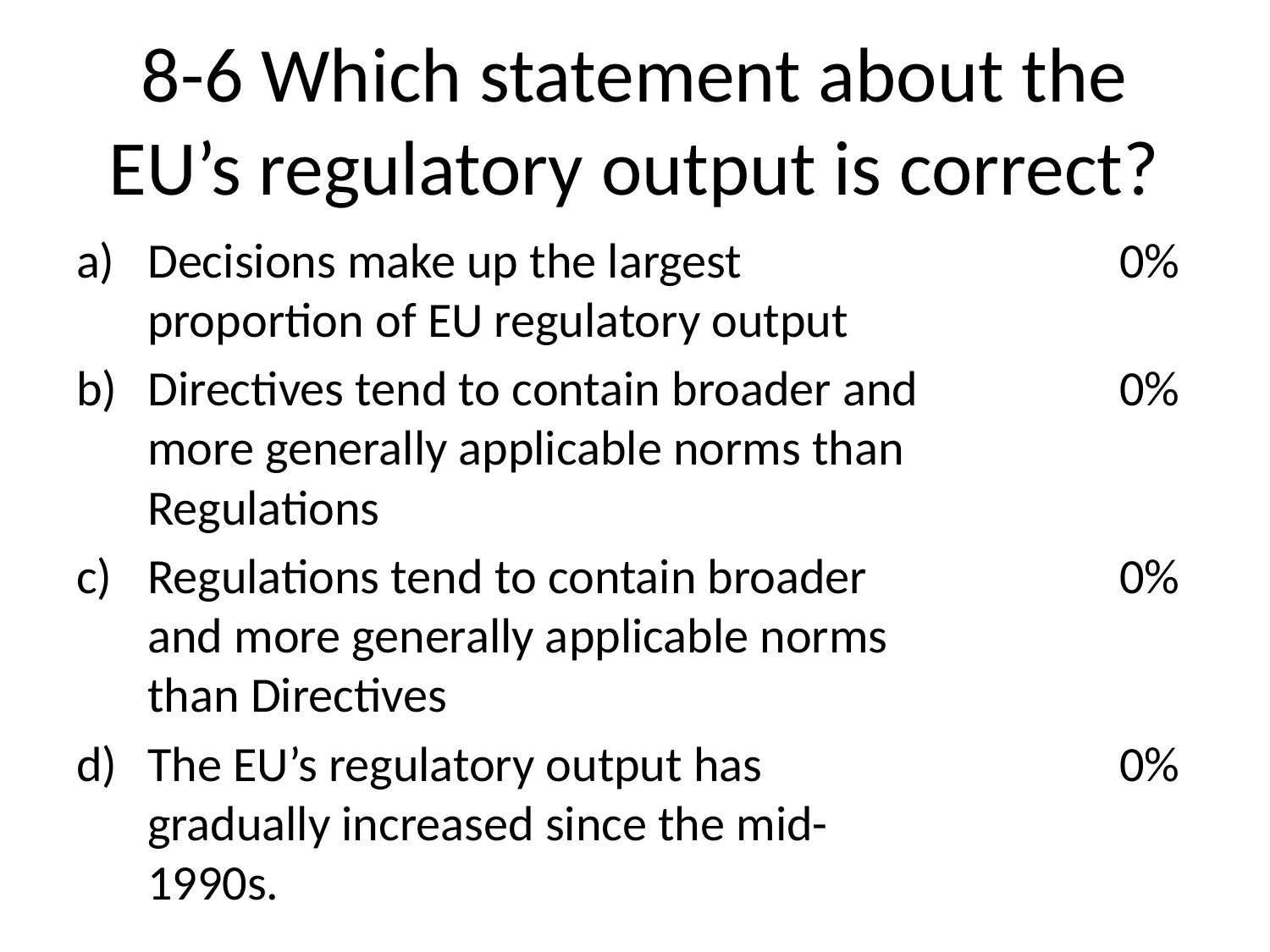

# 8-6 Which statement about the EU’s regulatory output is correct?
Decisions make up the largest proportion of EU regulatory output
Directives tend to contain broader and more generally applicable norms than Regulations
Regulations tend to contain broader and more generally applicable norms than Directives
The EU’s regulatory output has gradually increased since the mid-1990s.
0%
0%
0%
0%